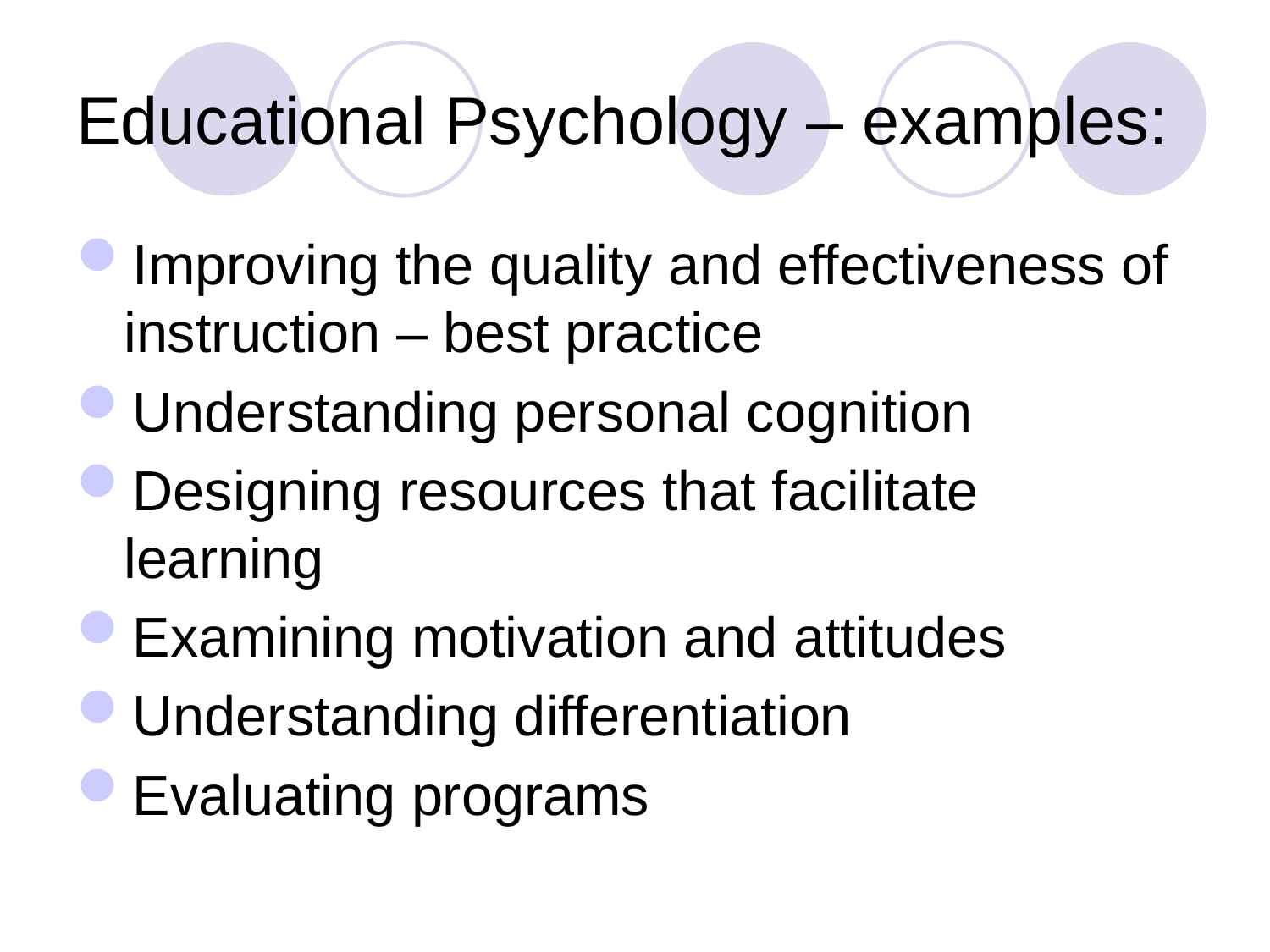

# Educational Psychology – examples:
Improving the quality and effectiveness of instruction – best practice
Understanding personal cognition
Designing resources that facilitate learning
Examining motivation and attitudes
Understanding differentiation
Evaluating programs